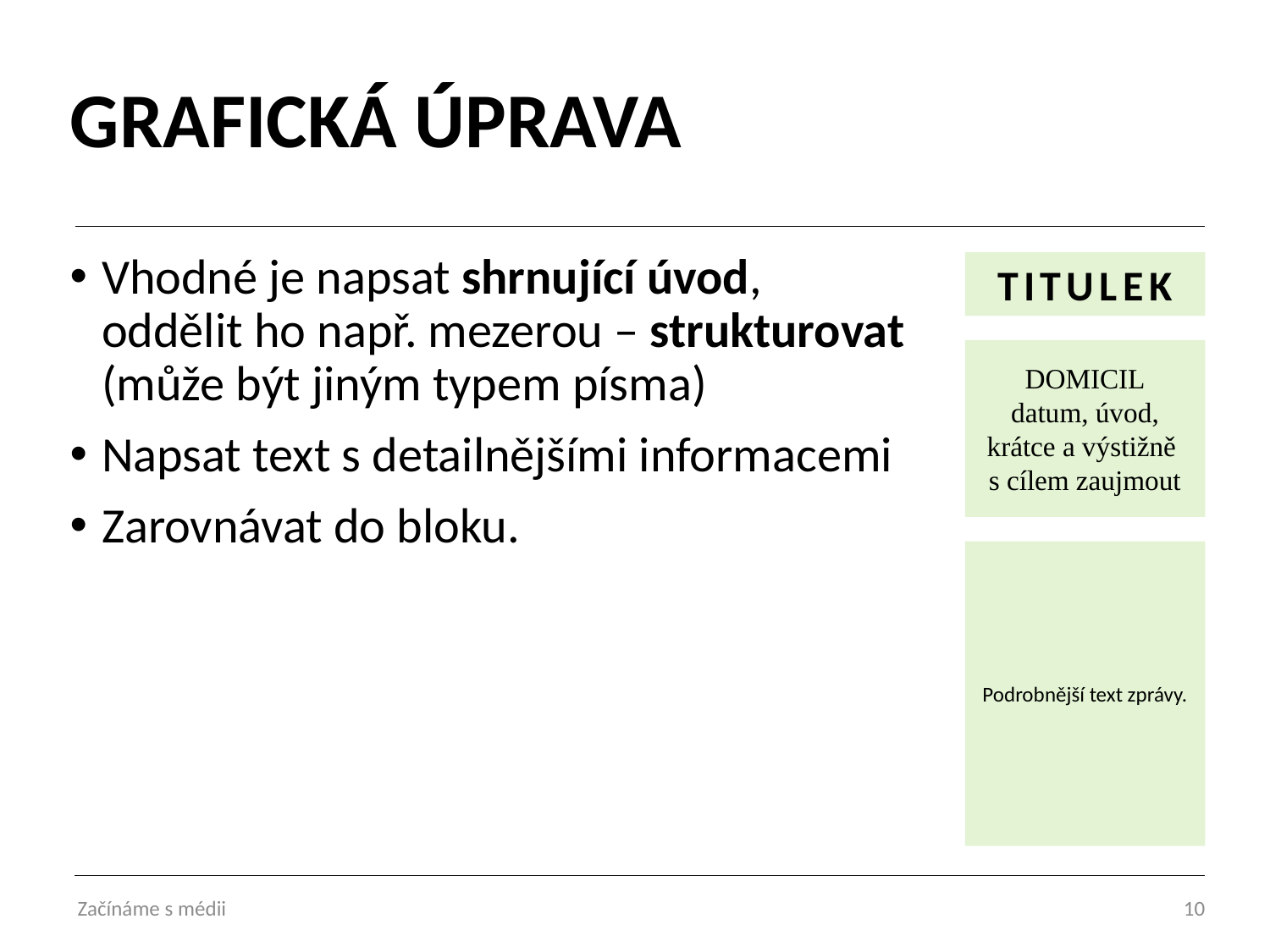

# GRAFICKÁ ÚPRAVA
Vhodné je napsat shrnující úvod,
oddělit ho např. mezerou – strukturovat
(může být jiným typem písma)
Napsat text s detailnějšími informacemi
Zarovnávat do bloku.

TITULEK
DOMICIL
datum, úvod, krátce a výstižně
s cílem zaujmout
Podrobnější text zprávy.
Začínáme s médii
10